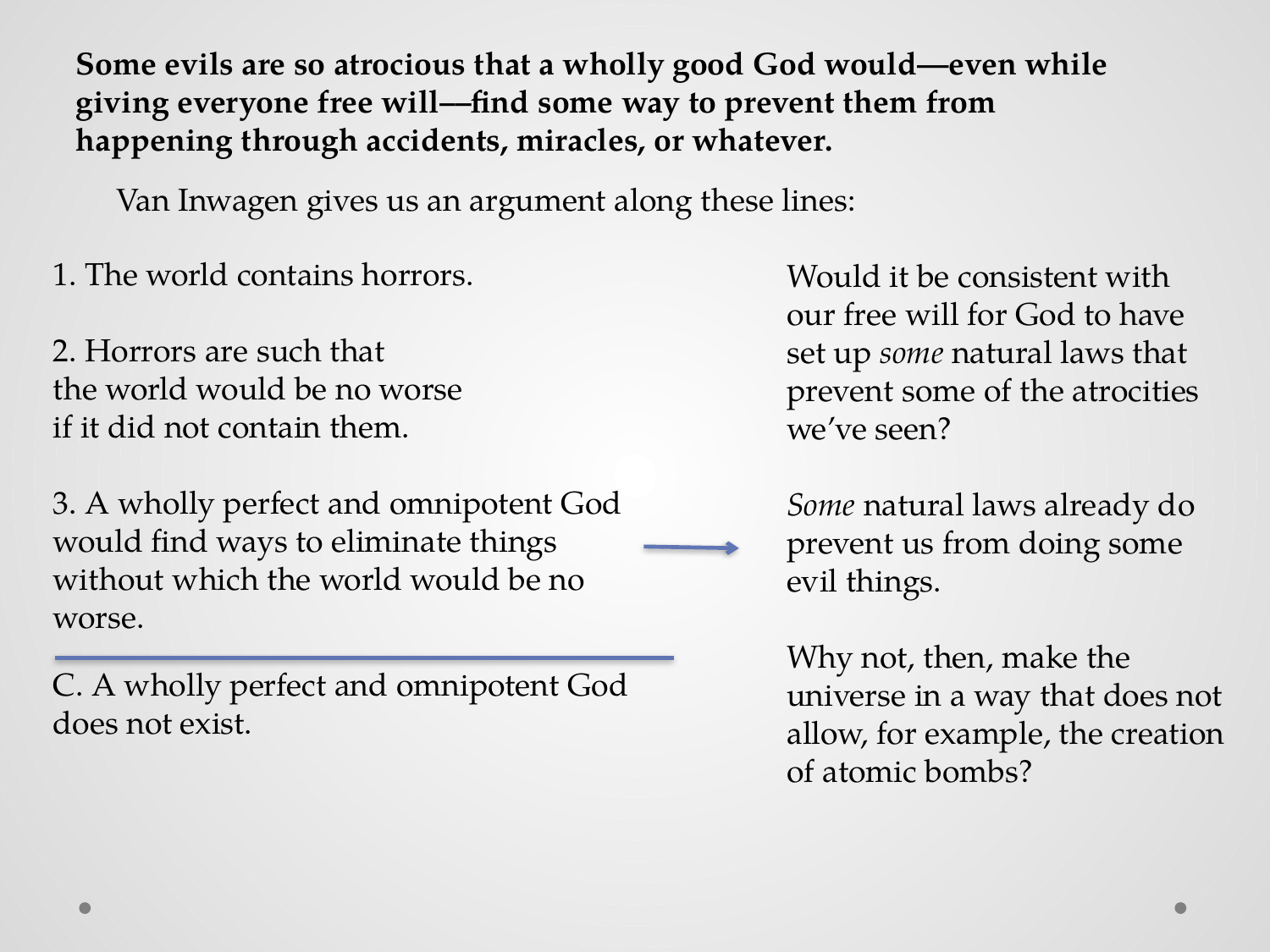

Some evils are so atrocious that a wholly good God would—even while giving everyone free will––find some way to prevent them from happening through accidents, miracles, or whatever.
Van Inwagen gives us an argument along these lines:
1. The world contains horrors.

2. Horrors are such that
the world would be no worse
if it did not contain them.

3. A wholly perfect and omnipotent God would find ways to eliminate things without which the world would be no worse.
Would it be consistent with our free will for God to have set up some natural laws that prevent some of the atrocities we’ve seen?

Some natural laws already do prevent us from doing some evil things.

Why not, then, make the universe in a way that does not allow, for example, the creation of atomic bombs?
C. A wholly perfect and omnipotent God does not exist.